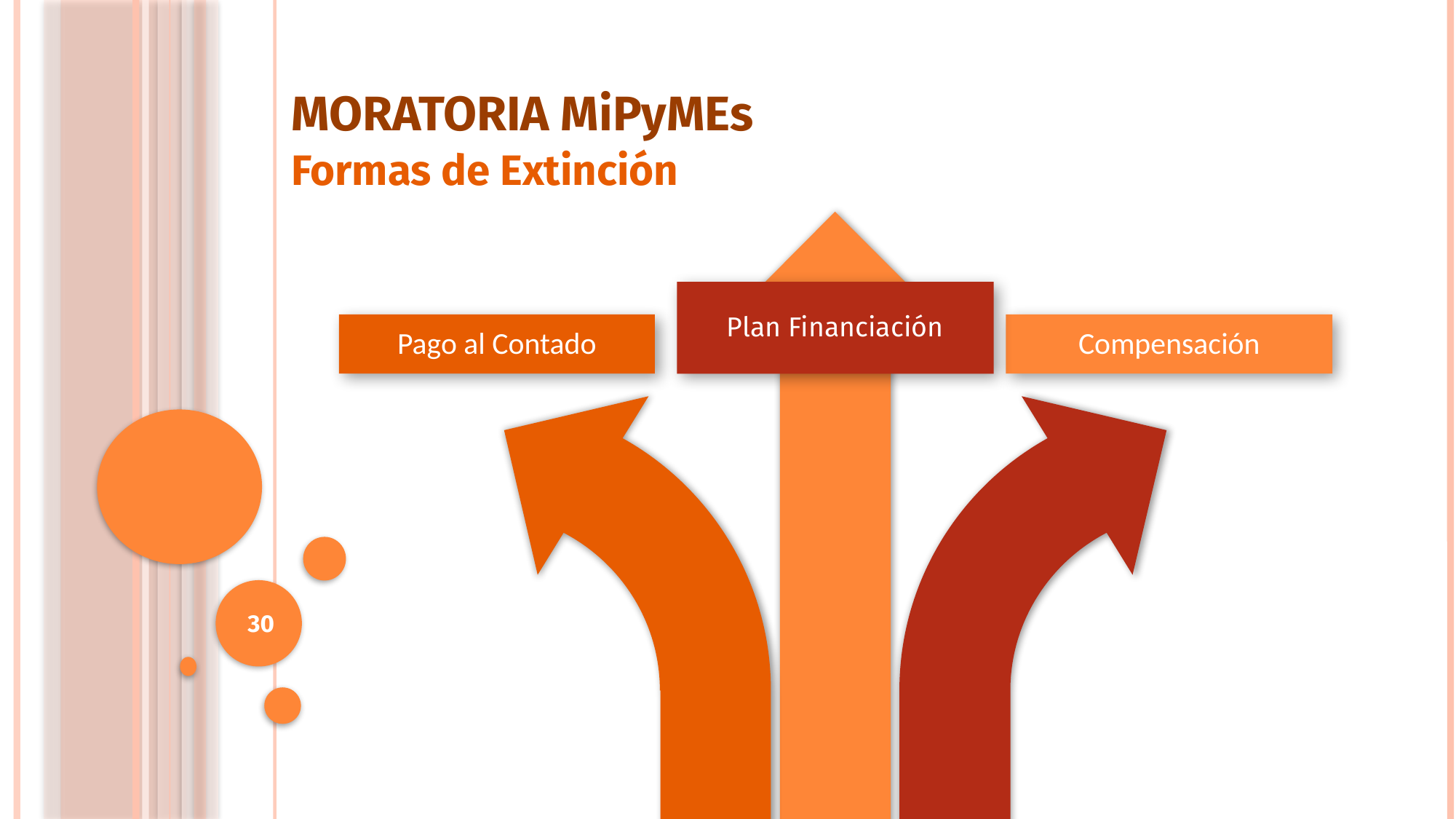

MORATORIA MiPyMEs
Formas de Extinción

Plan Financiación
Pago al Contado
Compensación
30